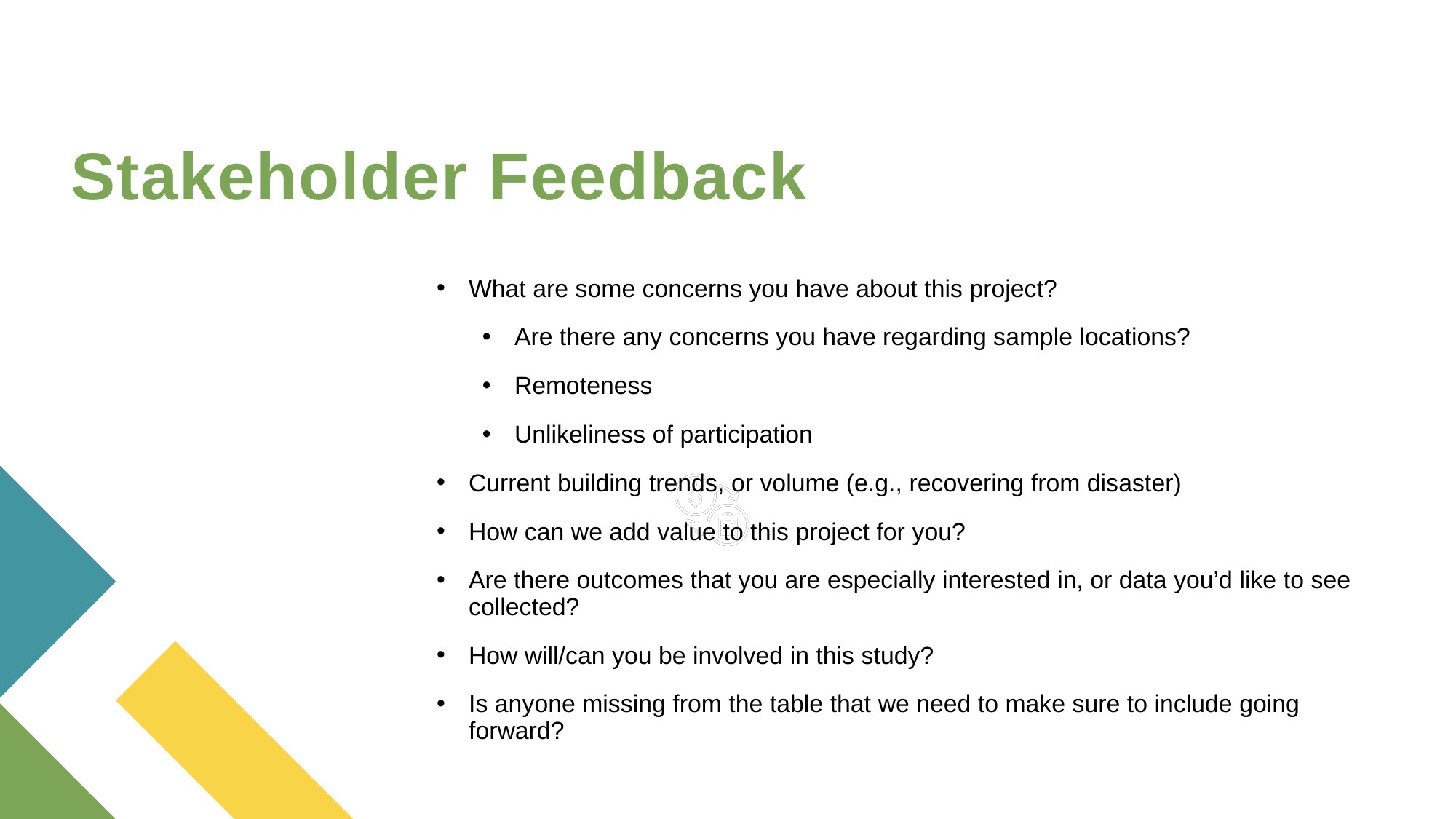

# Stakeholder Feedback
What are some concerns you have about this project?
Are there any concerns you have regarding sample locations?
Remoteness
Unlikeliness of participation
Current building trends, or volume (e.g., recovering from disaster)
How can we add value to this project for you?
Are there outcomes that you are especially interested in, or data you’d like to see collected?
How will/can you be involved in this study?
Is anyone missing from the table that we need to make sure to include going forward?